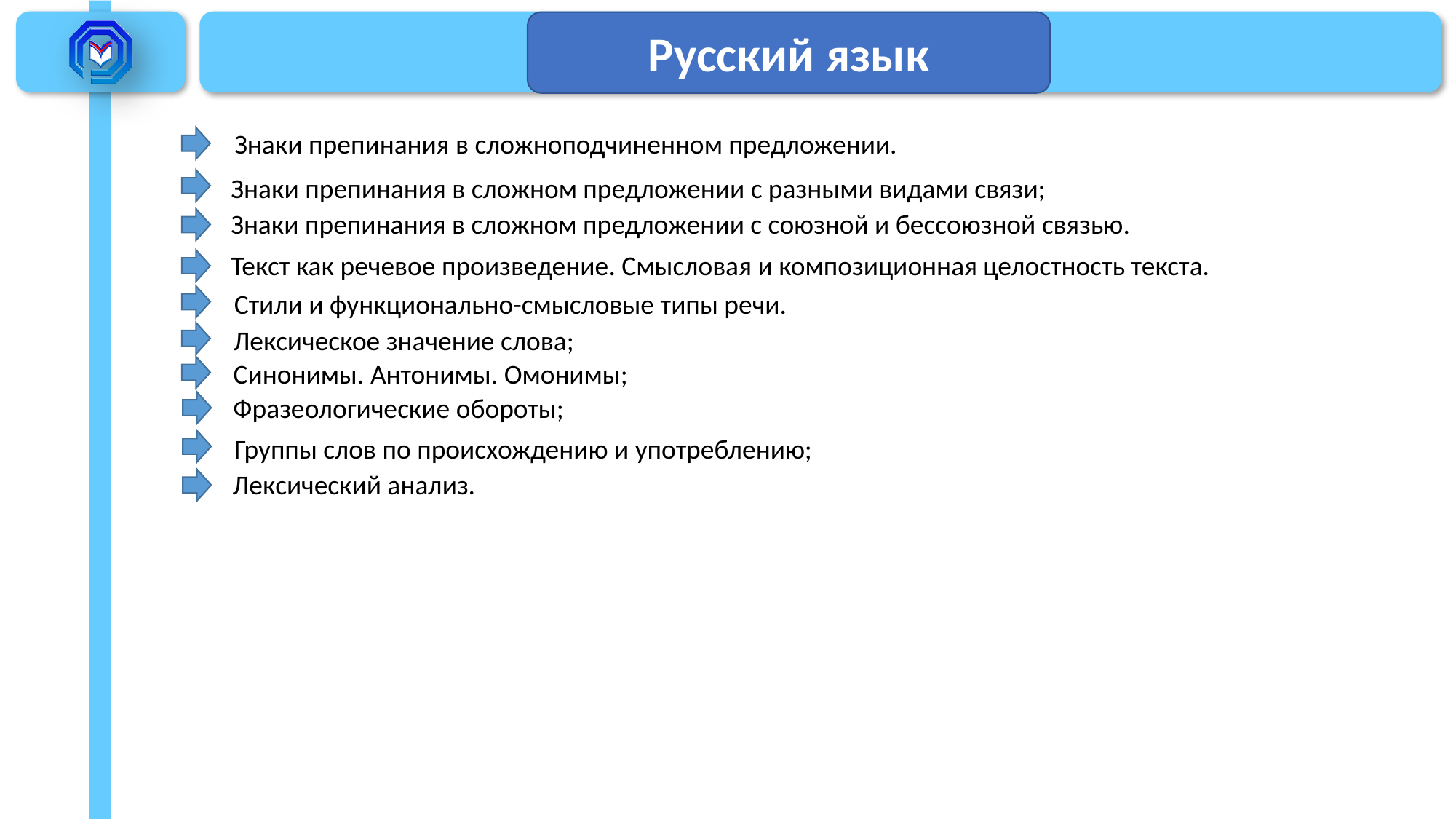

Русский язык
Знаки препинания в сложноподчиненном предложении.

Знаки препинания в сложном предложении с разными видами связи;

Знаки препинания в сложном предложении с союзной и бессоюзной связью.

Текст как речевое произведение. Смысловая и композиционная целостность текста.

Стили и функционально-смысловые типы речи.

Лексическое значение слова;

Синонимы. Антонимы. Омонимы;

Фразеологические обороты;

Группы слов по происхождению и употреблению;

Лексический анализ.